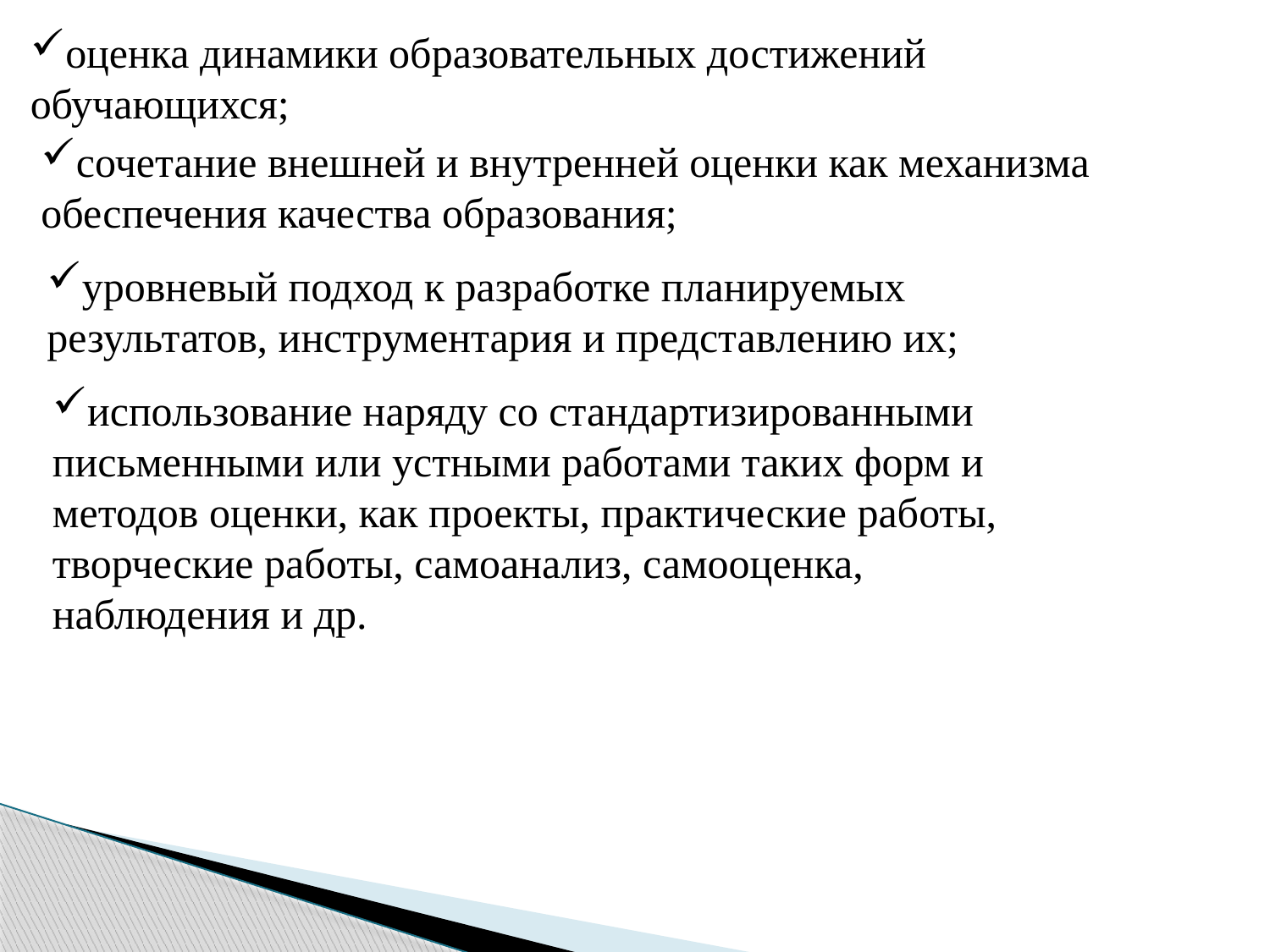

оценка динамики образовательных достижений
обучающихся;

сочетание внешней и внутренней оценки как механизма
обеспечения качества образования;

уровневый подход к разработке планируемых
результатов, инструментария и представлению их;
использование наряду со стандартизированными
письменными или устными работами таких форм и
методов оценки, как проекты, практические работы,
творческие работы, самоанализ, самооценка,
наблюдения и др.